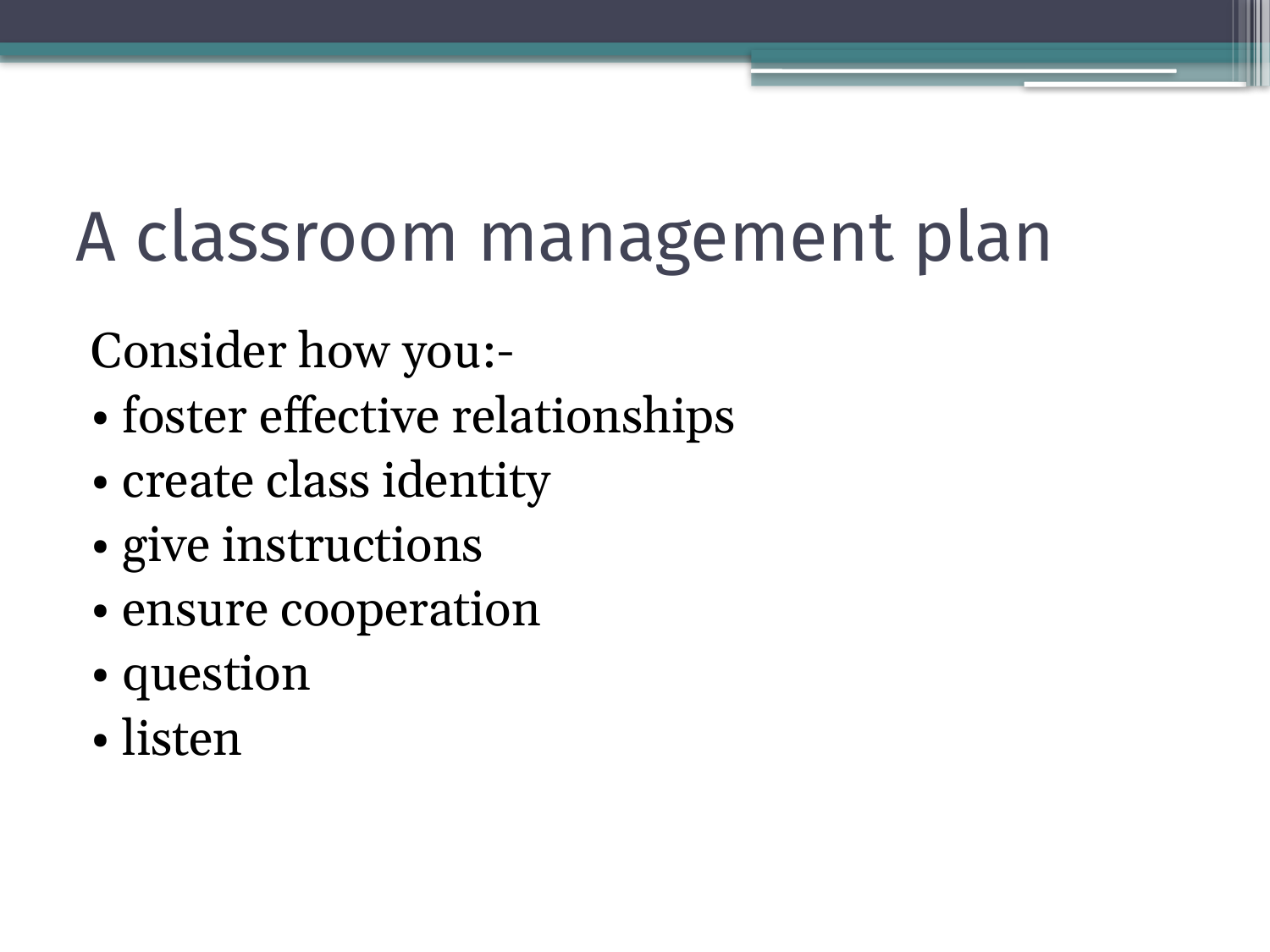

# A classroom management plan
Consider how you:-
• foster effective relationships
• create class identity
• give instructions
• ensure cooperation
• question
• listen